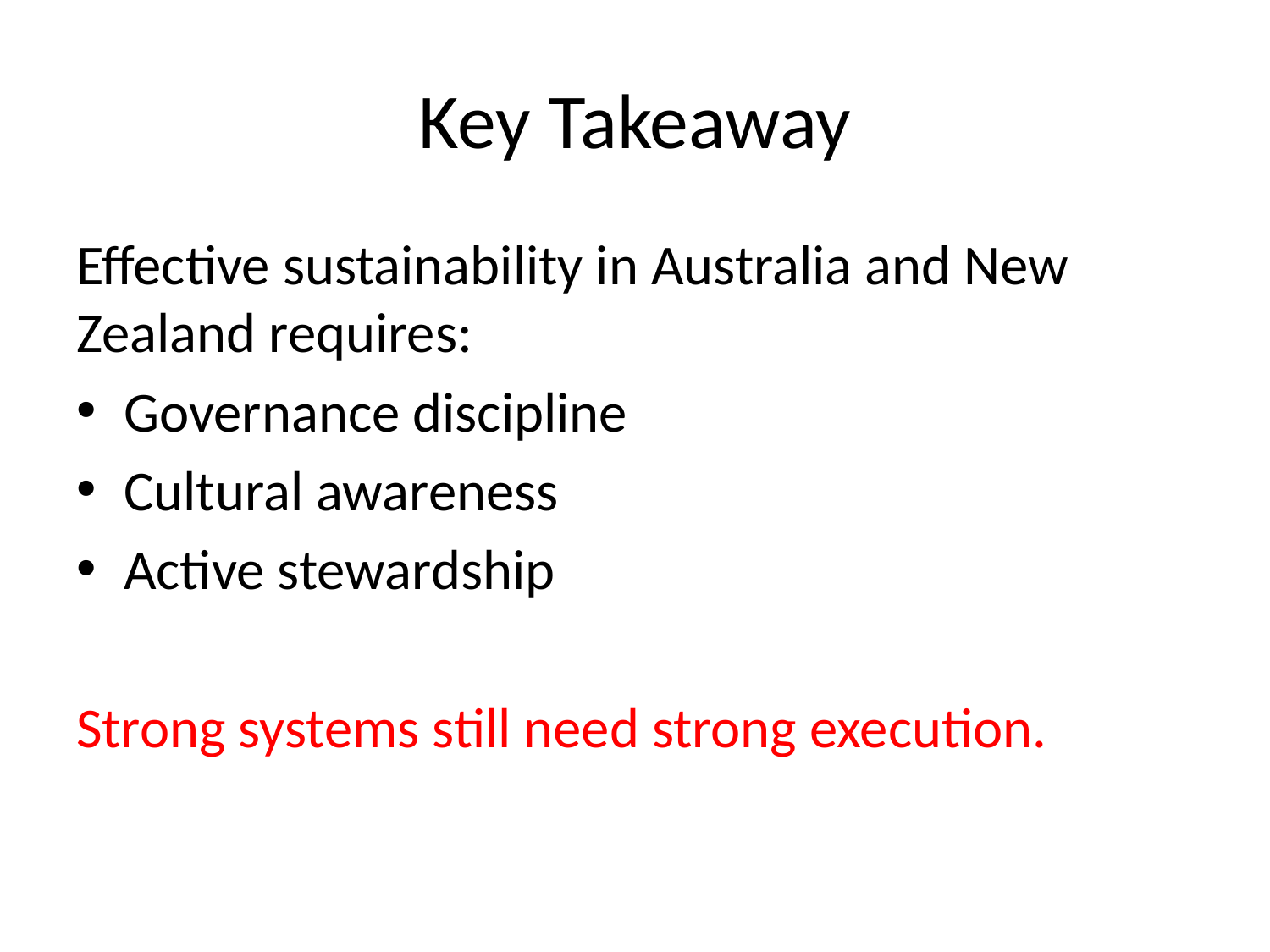

# Key Takeaway
Effective sustainability in Australia and New Zealand requires:
Governance discipline
Cultural awareness
Active stewardship

Strong systems still need strong execution.